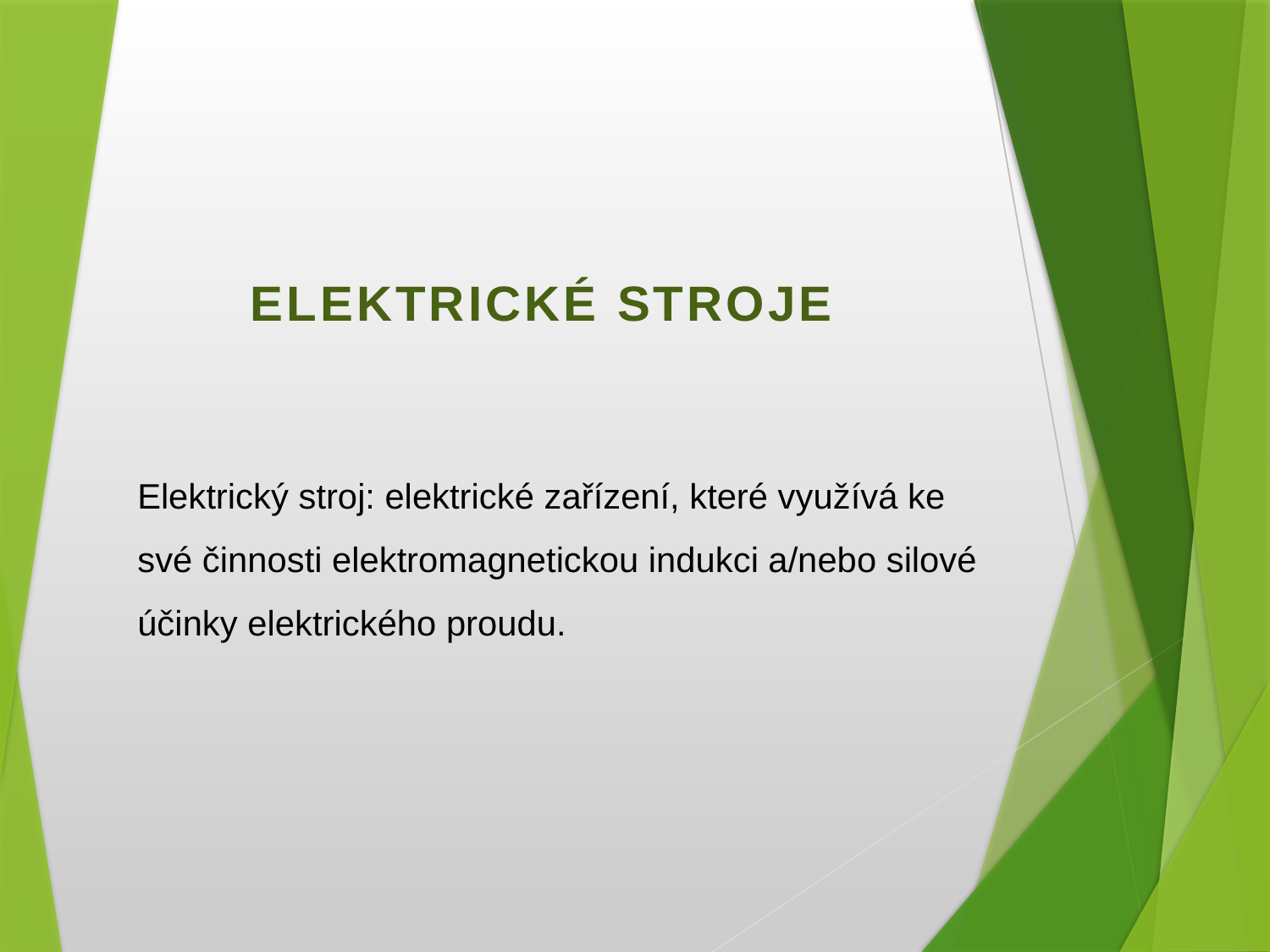

ELEKTRICKÉ STROJE
Elektrický stroj: elektrické zařízení, které využívá ke své činnosti elektromagnetickou indukci a/nebo silové účinky elektrického proudu.